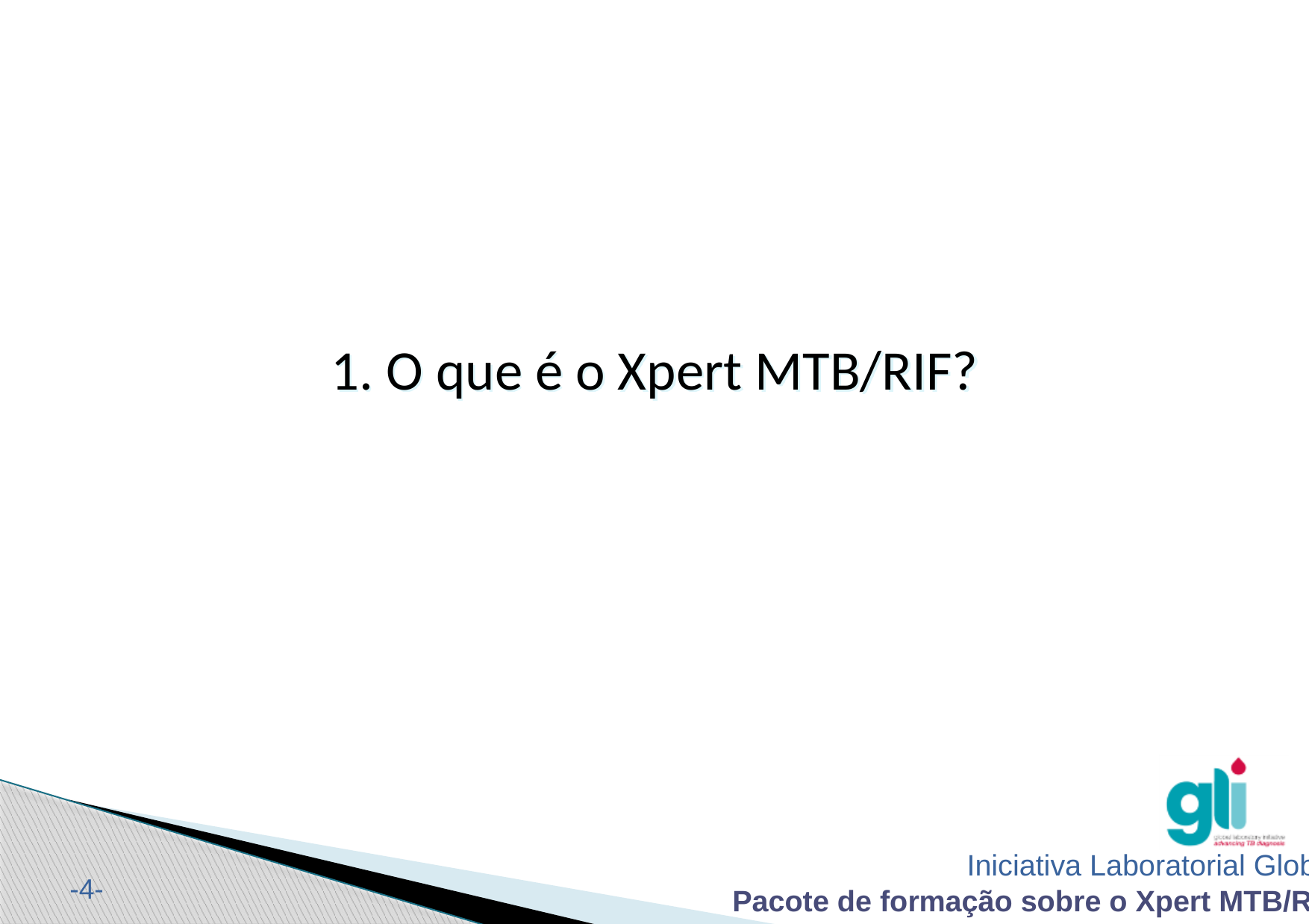

1. O que é o Xpert MTB/RIF?